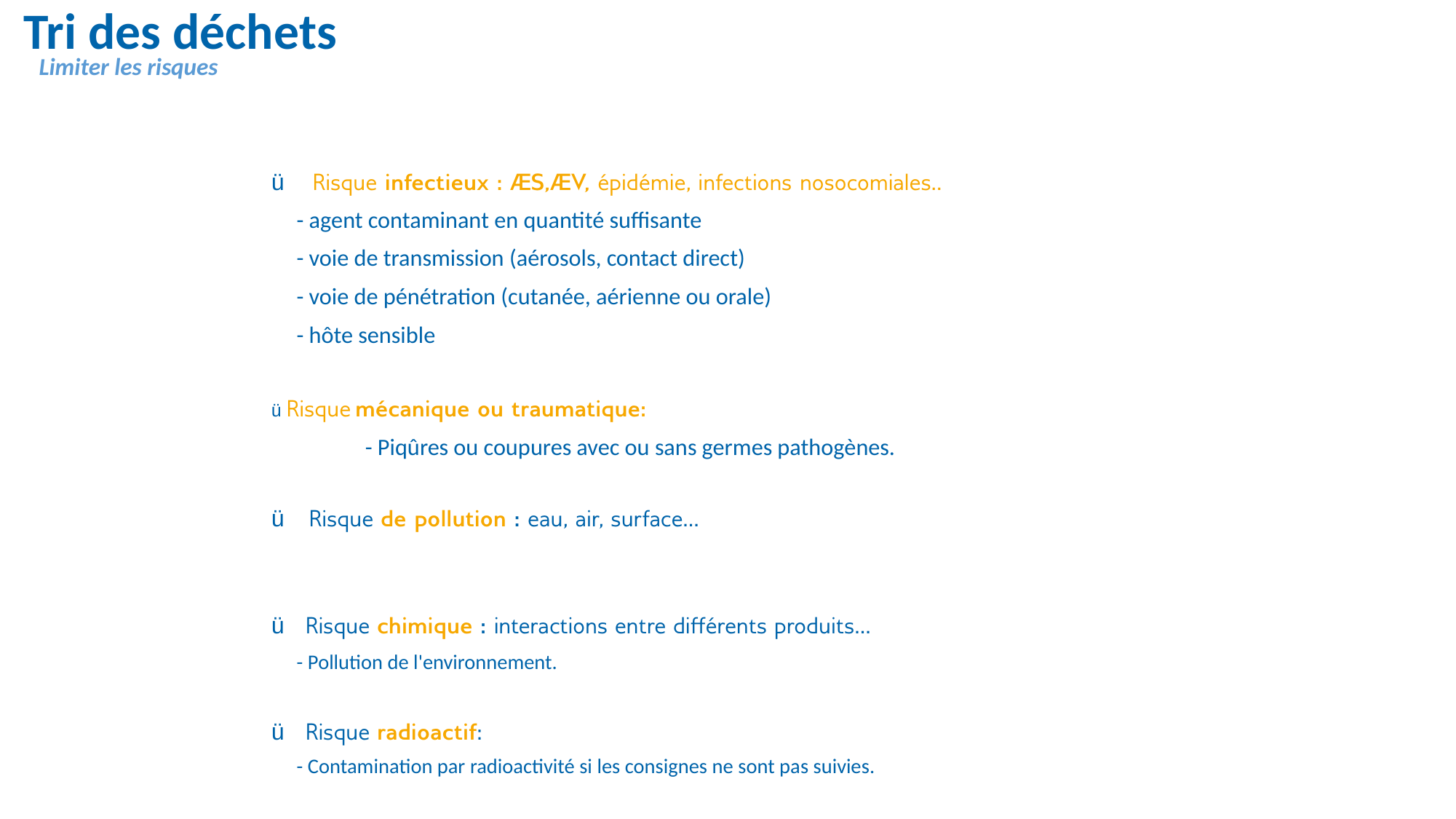

Tri des déchets
Limiter les risques

ü    Risque infectieux : AES,AEV, épidémie, infections nosocomiales..
		- agent contaminant en quantité suffisante
		- voie de transmission (aérosols, contact direct)
		- voie de pénétration (cutanée, aérienne ou orale)
		- hôte sensible

ü Risque mécanique ou traumatique:
	- Piqûres ou coupures avec ou sans germes pathogènes.

ü    Risque de pollution : eau, air, surface…

ü    Risque chimique : interactions entre différents produits…
  		- Pollution de l'environnement.

ü    Risque radioactif:
		- Contamination par radioactivité si les consignes ne sont pas suivies.